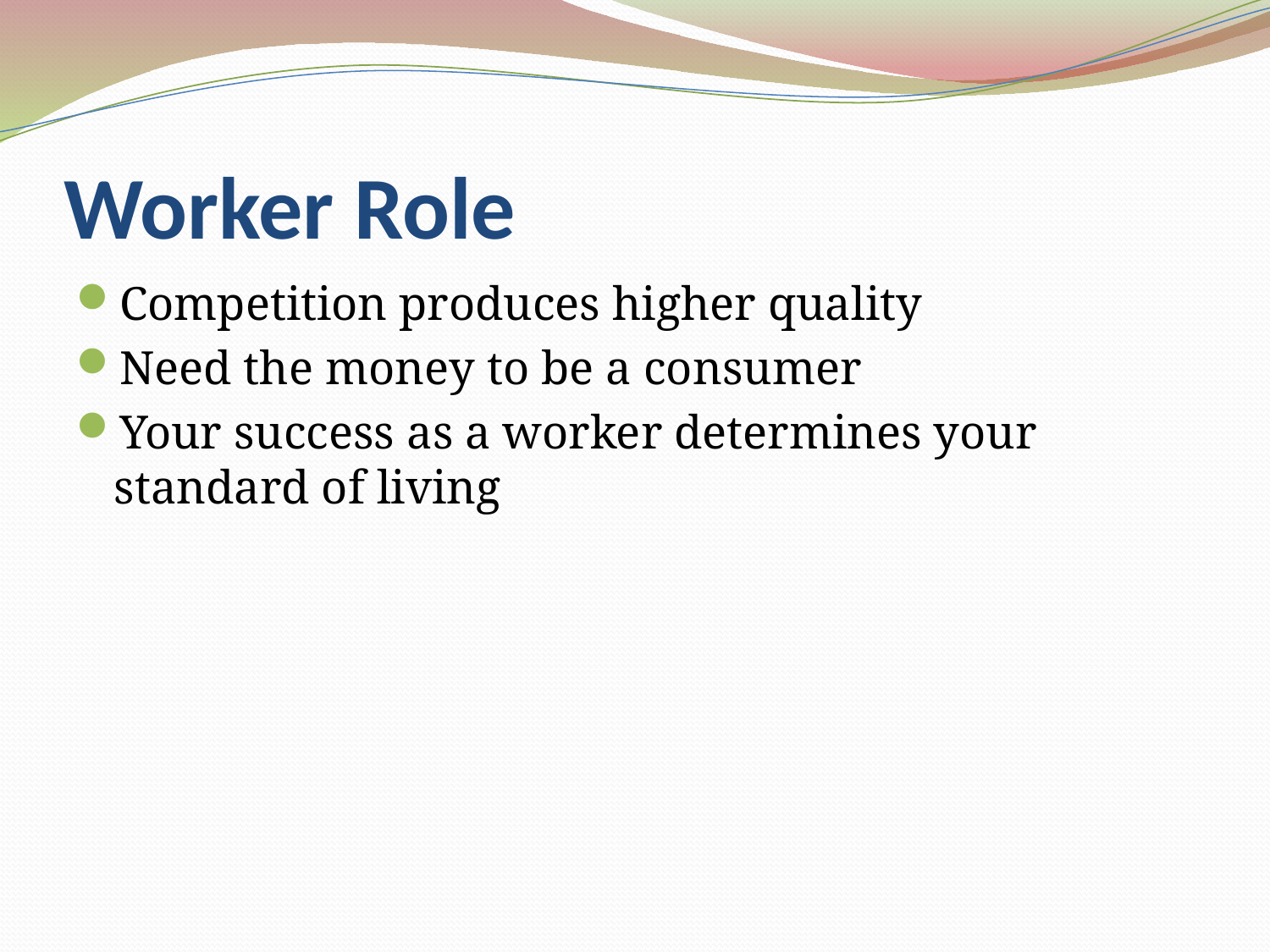

# Worker Role
Competition produces higher quality
Need the money to be a consumer
Your success as a worker determines your standard of living